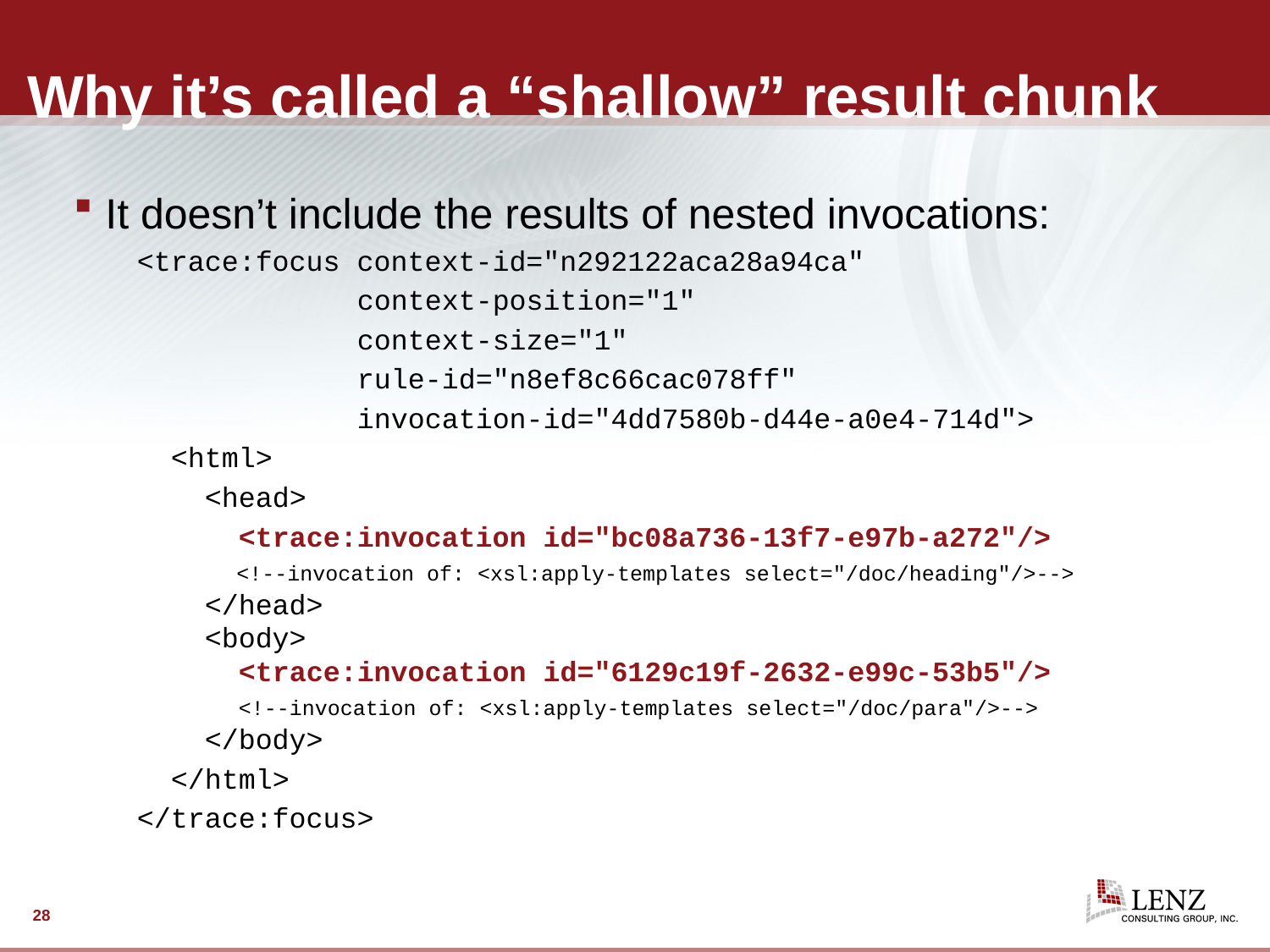

# Why it’s called a “shallow” result chunk
It doesn’t include the results of nested invocations:
<trace:focus context-id="n292122aca28a94ca"
             context-position="1"
             context-size="1"
             rule-id="n8ef8c66cac078ff"
             invocation-id="4dd7580b-d44e-a0e4-714d">
  <html>
    <head>
      <trace:invocation id="bc08a736-13f7-e97b-a272"/>
      <!--invocation of: <xsl:apply-templates select="/doc/heading"/>-->
    </head>
    <body>
      <trace:invocation id="6129c19f-2632-e99c-53b5"/>
      <!--invocation of: <xsl:apply-templates select="/doc/para"/>-->
    </body>
  </html>
</trace:focus>
28